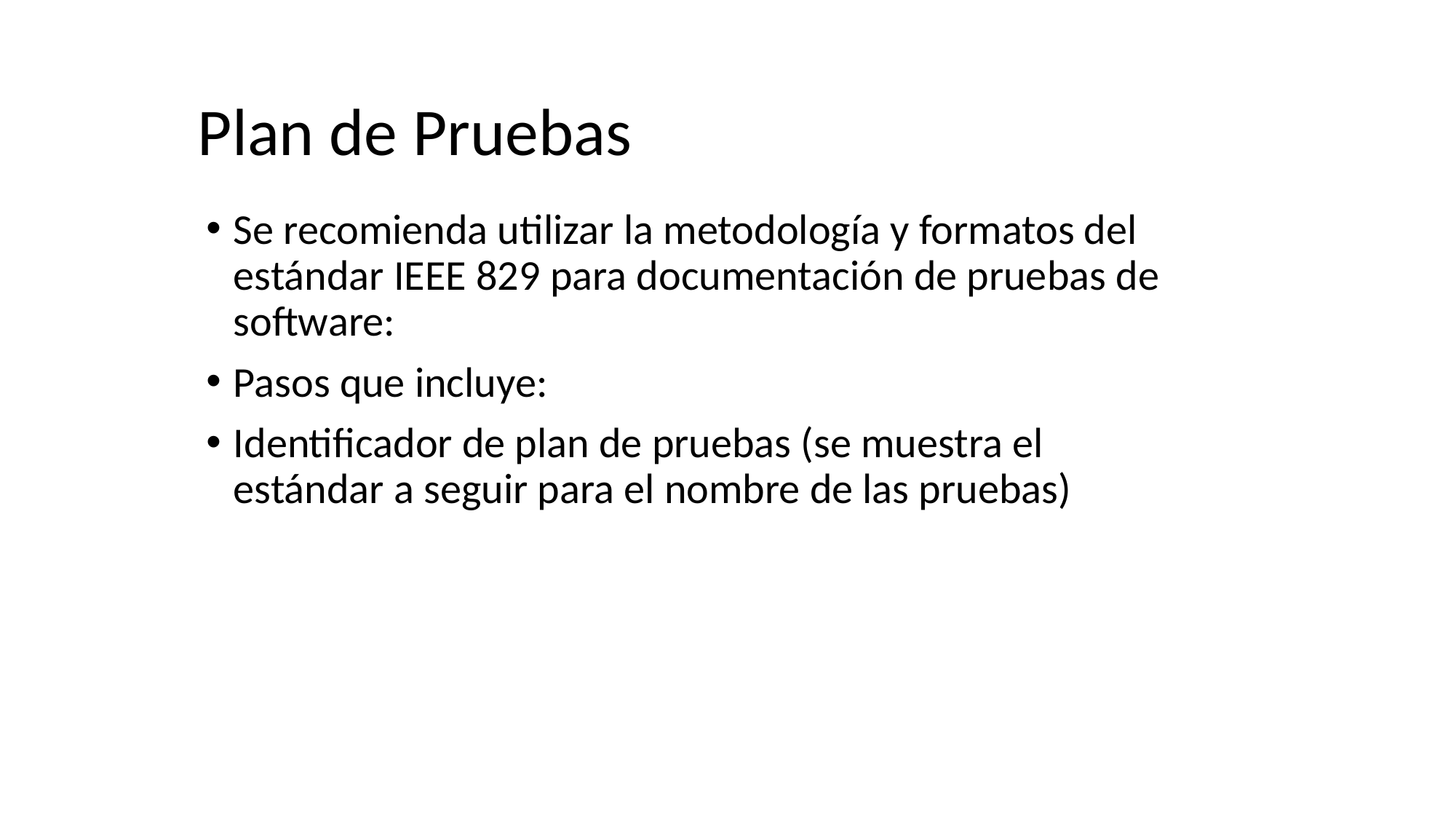

# Plan de Pruebas
Se recomienda utilizar la metodología y formatos del estándar IEEE 829 para documentación de pruebas de software:
Pasos que incluye:
Identificador de plan de pruebas (se muestra el estándar a seguir para el nombre de las pruebas)
29